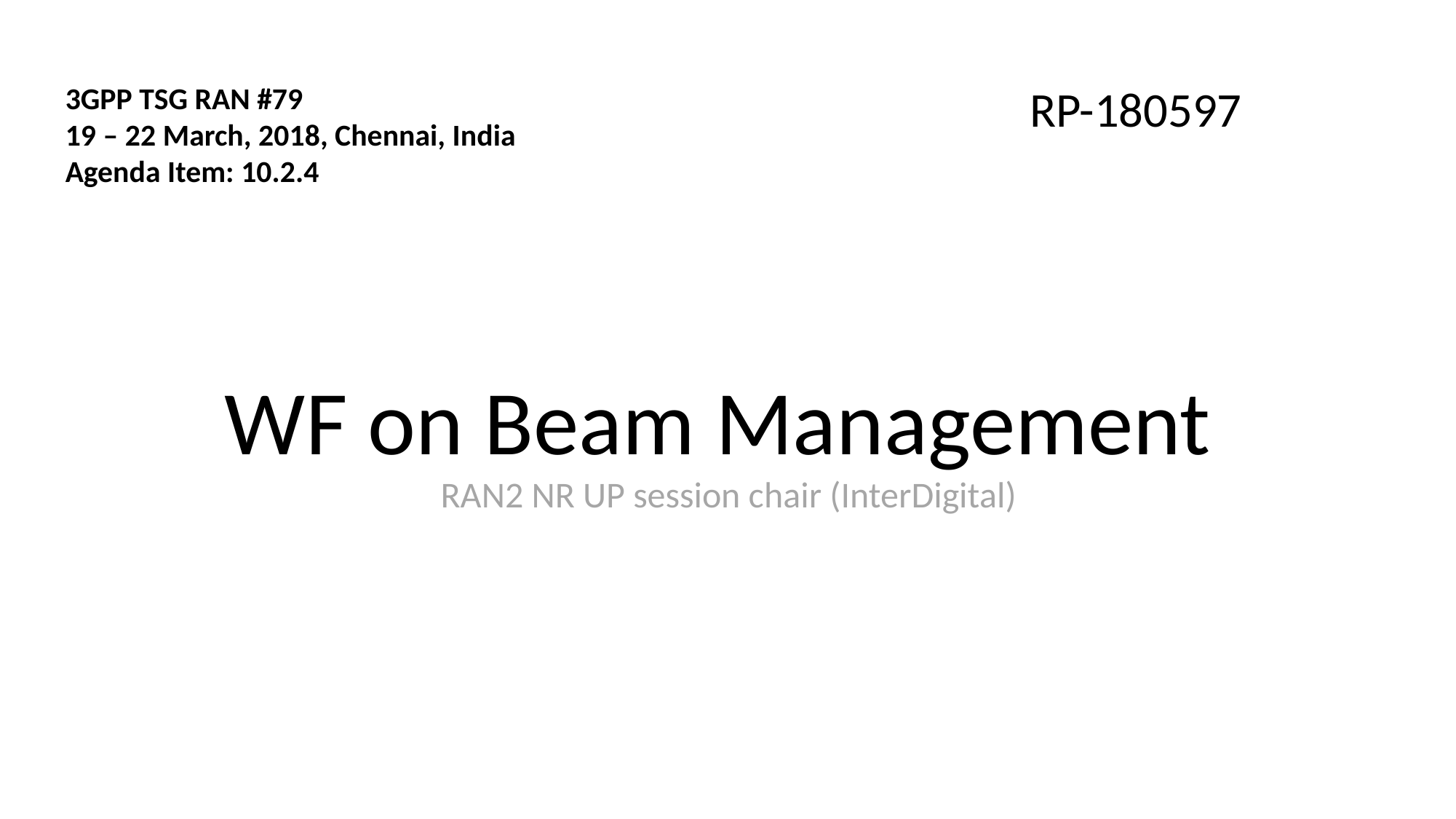

3GPP TSG RAN #79
19 – 22 March, 2018, Chennai, India
Agenda Item: 10.2.4
 RP-180597
# WF on Beam Management
RAN2 NR UP session chair (InterDigital)